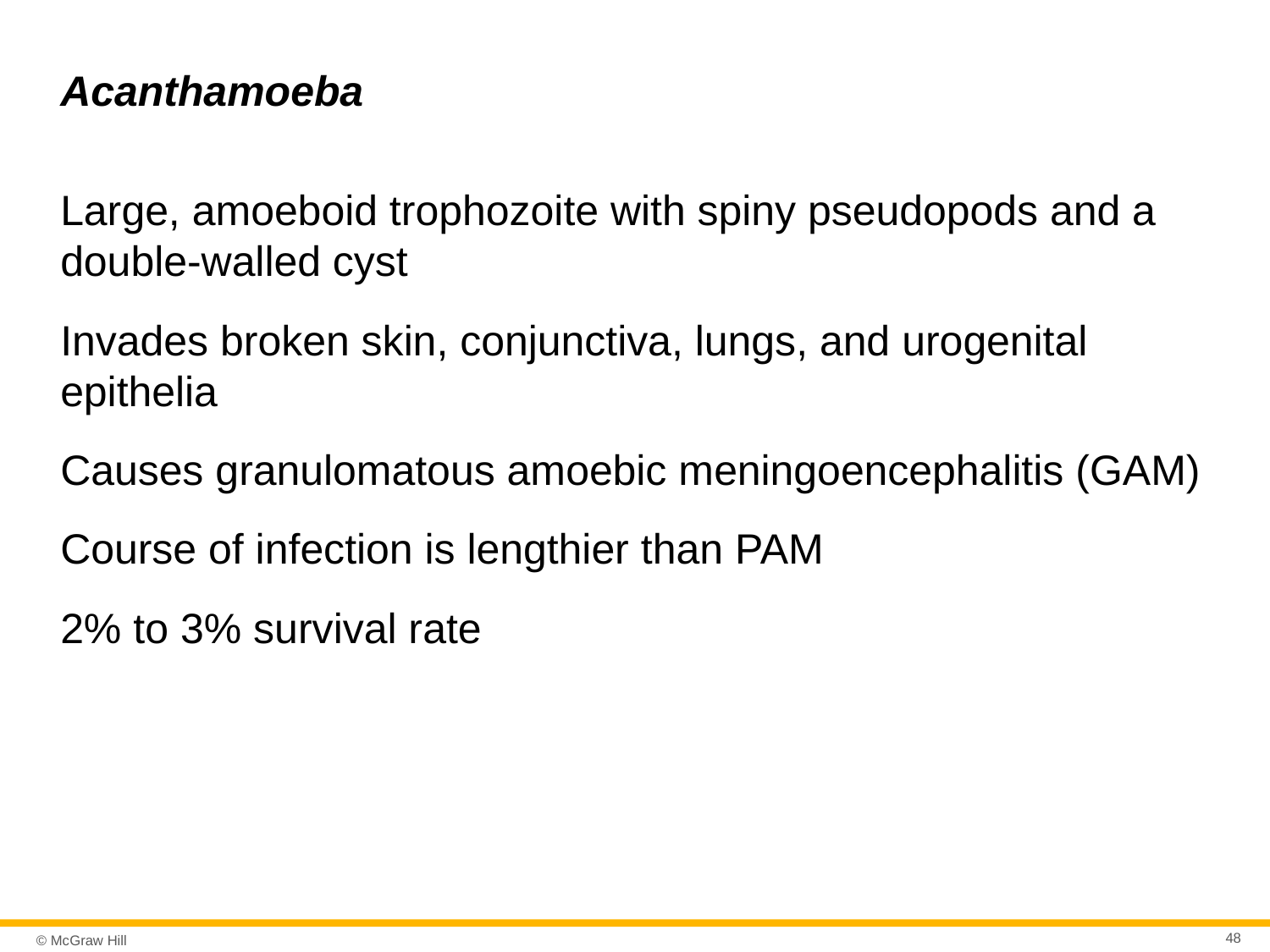

# Acanthamoeba
Large, amoeboid trophozoite with spiny pseudopods and a double-walled cyst
Invades broken skin, conjunctiva, lungs, and urogenital epithelia
Causes granulomatous amoebic meningoencephalitis (GAM)
Course of infection is lengthier than PAM
2% to 3% survival rate